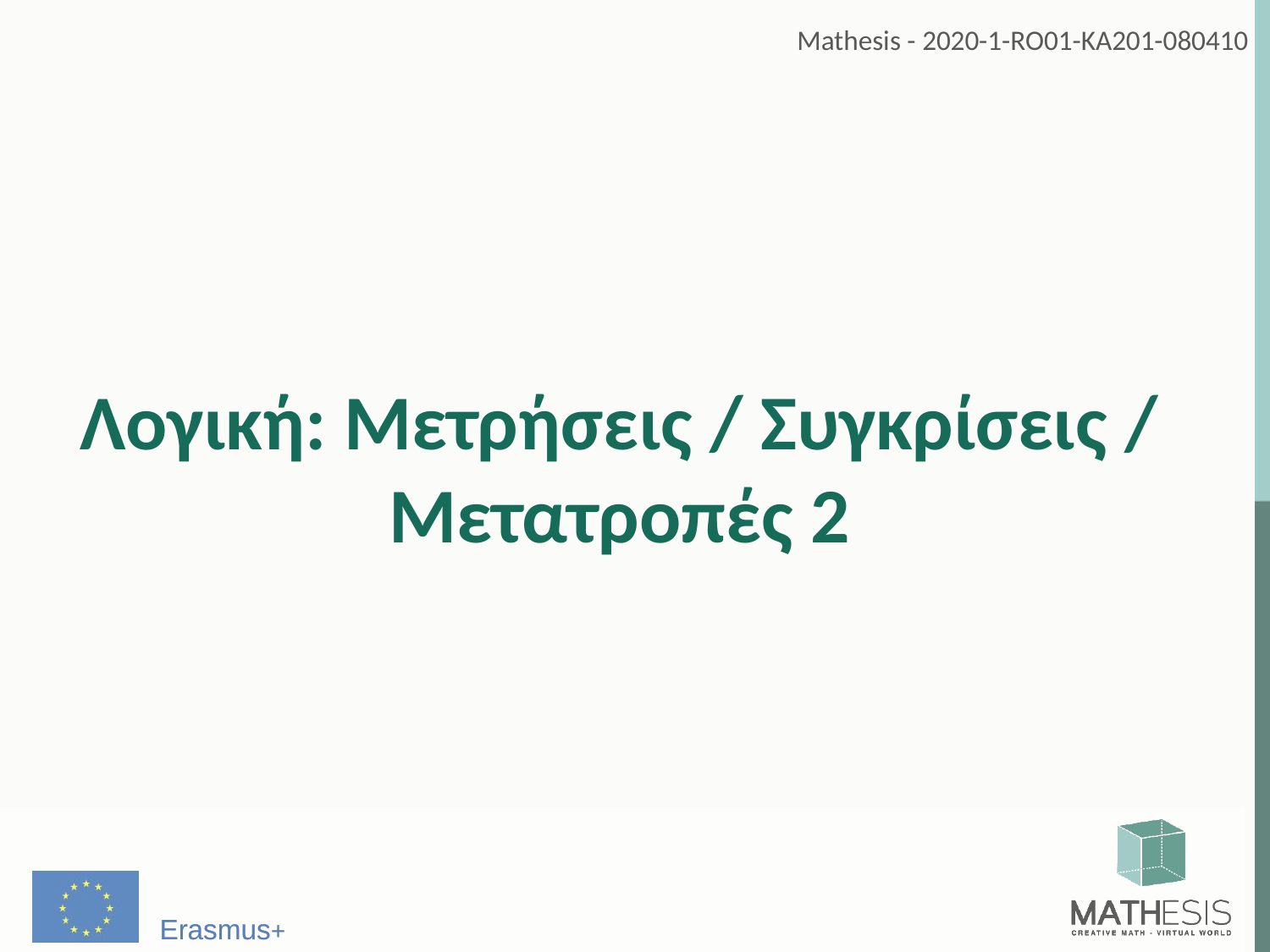

# Λογική: Μετρήσεις / Συγκρίσεις / Μετατροπές 2